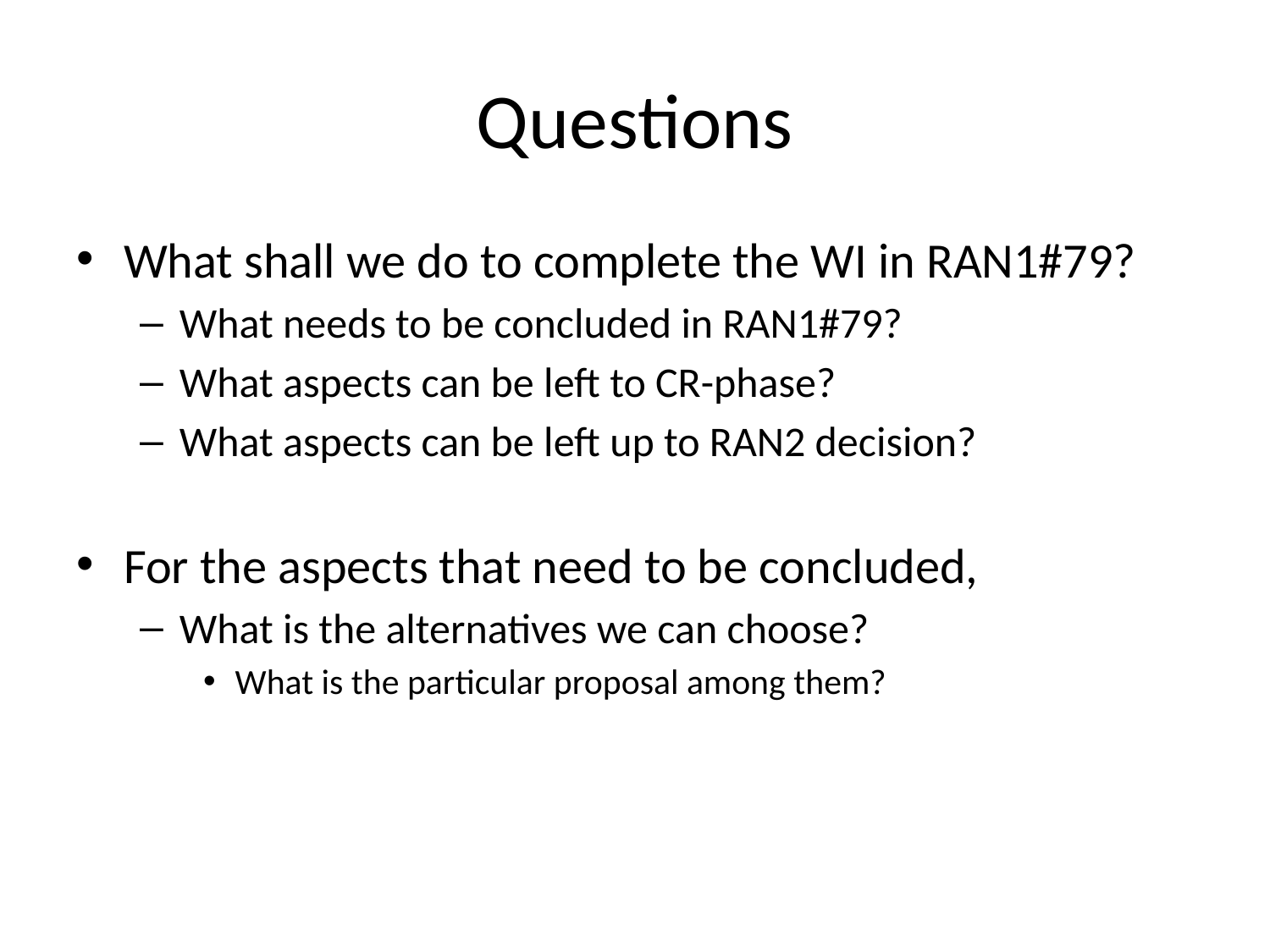

# Questions
What shall we do to complete the WI in RAN1#79?
What needs to be concluded in RAN1#79?
What aspects can be left to CR-phase?
What aspects can be left up to RAN2 decision?

For the aspects that need to be concluded,
What is the alternatives we can choose?
What is the particular proposal among them?